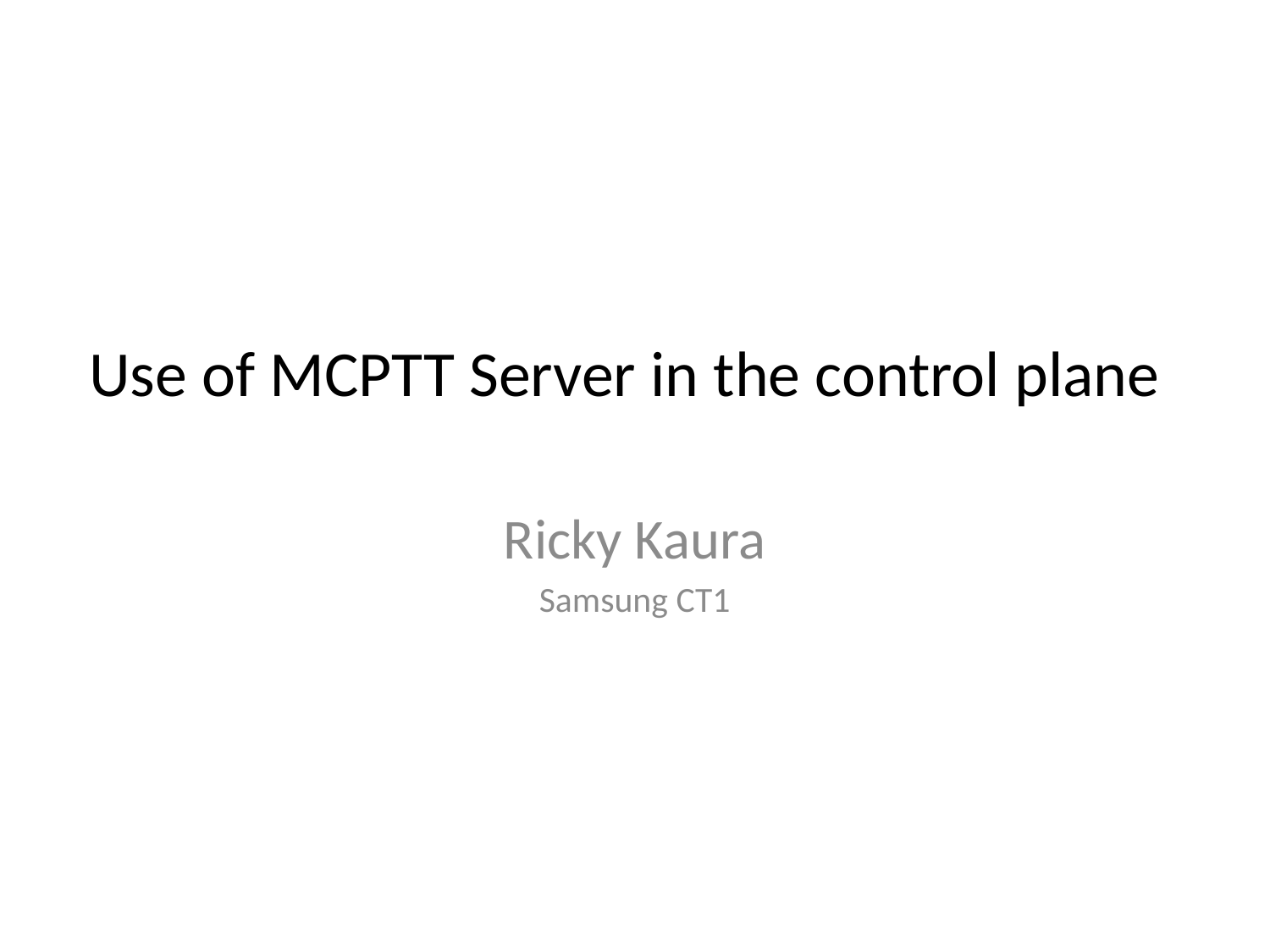

# Use of MCPTT Server in the control plane
Ricky Kaura
Samsung CT1